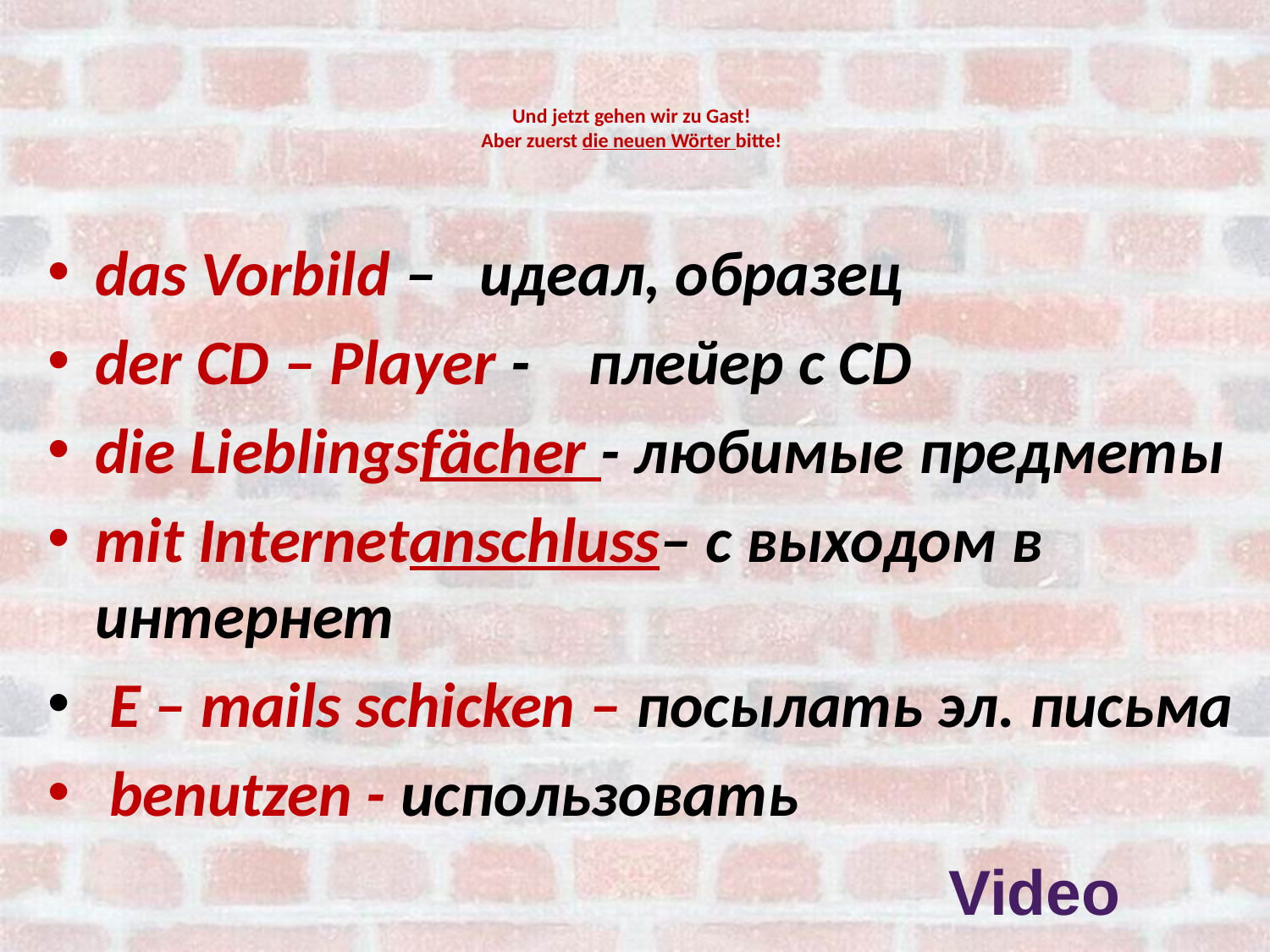

# Und jetzt gehen wir zu Gast! Аber zuerst die neuen Wörter bitte!
das Vorbild –   идеал, образец
der CD – Player -    плейер с CD
die Lieblingsfächer - любимые предметы
mit Internetanschluss– с выходом в интернет
 E – mails schicken – посылать эл. письма
 benutzen - использовать

Video